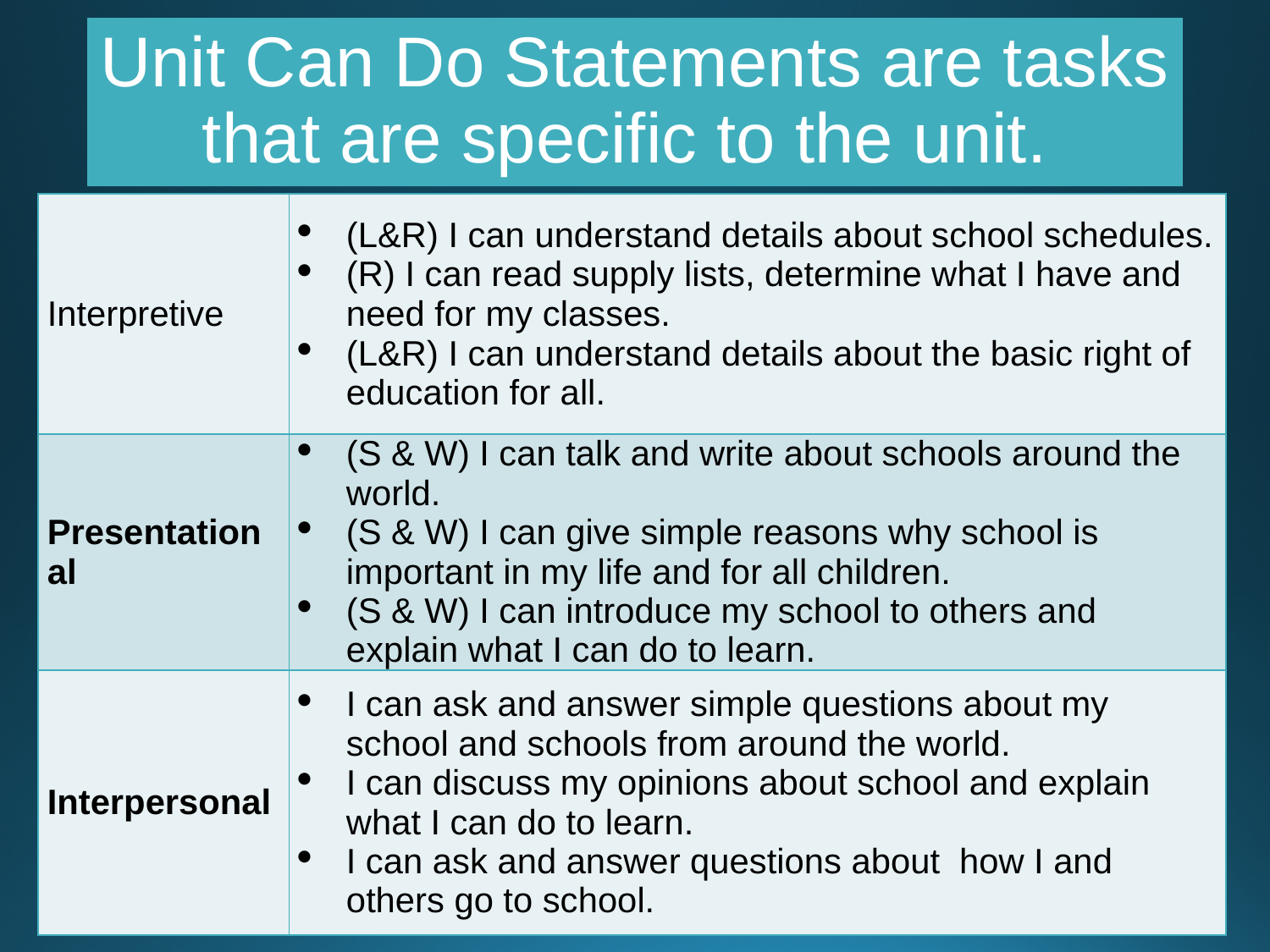

# Unit Can Do Statements are tasks that are specific to the unit.
| Interpretive | (L&R) I can understand details about school schedules. (R) I can read supply lists, determine what I have and need for my classes. (L&R) I can understand details about the basic right of education for all. |
| --- | --- |
| Presentational | (S & W) I can talk and write about schools around the world. (S & W) I can give simple reasons why school is important in my life and for all children. (S & W) I can introduce my school to others and explain what I can do to learn. |
| Interpersonal | I can ask and answer simple questions about my school and schools from around the world. I can discuss my opinions about school and explain what I can do to learn. I can ask and answer questions about how I and others go to school. |
Laura Terrill
12